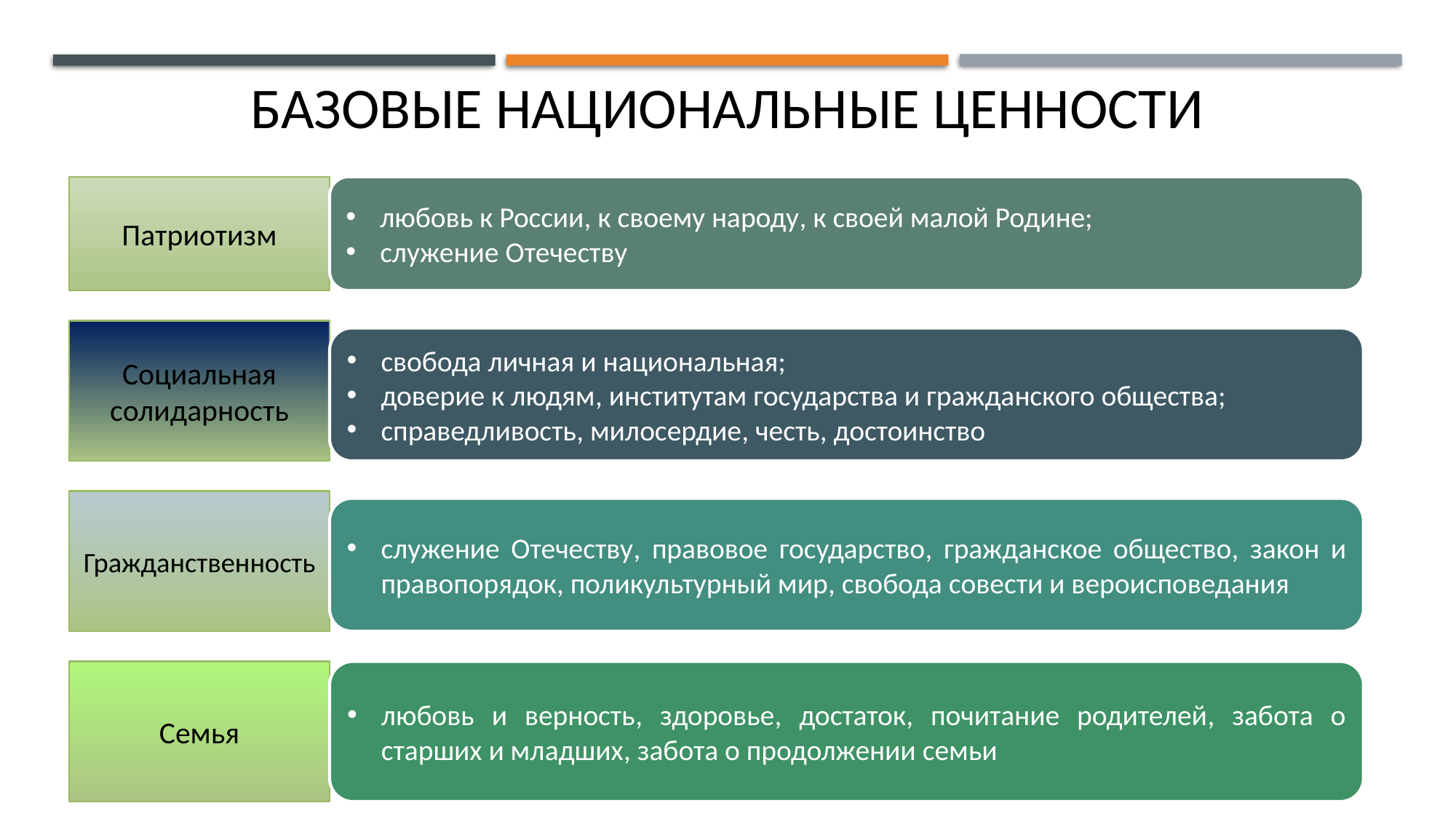

# Базовые национальные ценности
любовь к России, к своему народу, к своей малой Родине;
служение Отечеству
Патриотизм
Социальная солидарность
свобода личная и национальная;
доверие к людям, институтам государства и гражданского общества;
справедливость, милосердие, честь, достоинство
Гражданственность
служение Отечеству, правовое государство, гражданское общество, закон и правопорядок, поликультурный мир, свобода совести и вероисповедания
любовь и верность, здоровье, достаток, почитание родителей, забота о старших и младших, забота о продолжении семьи
Семья